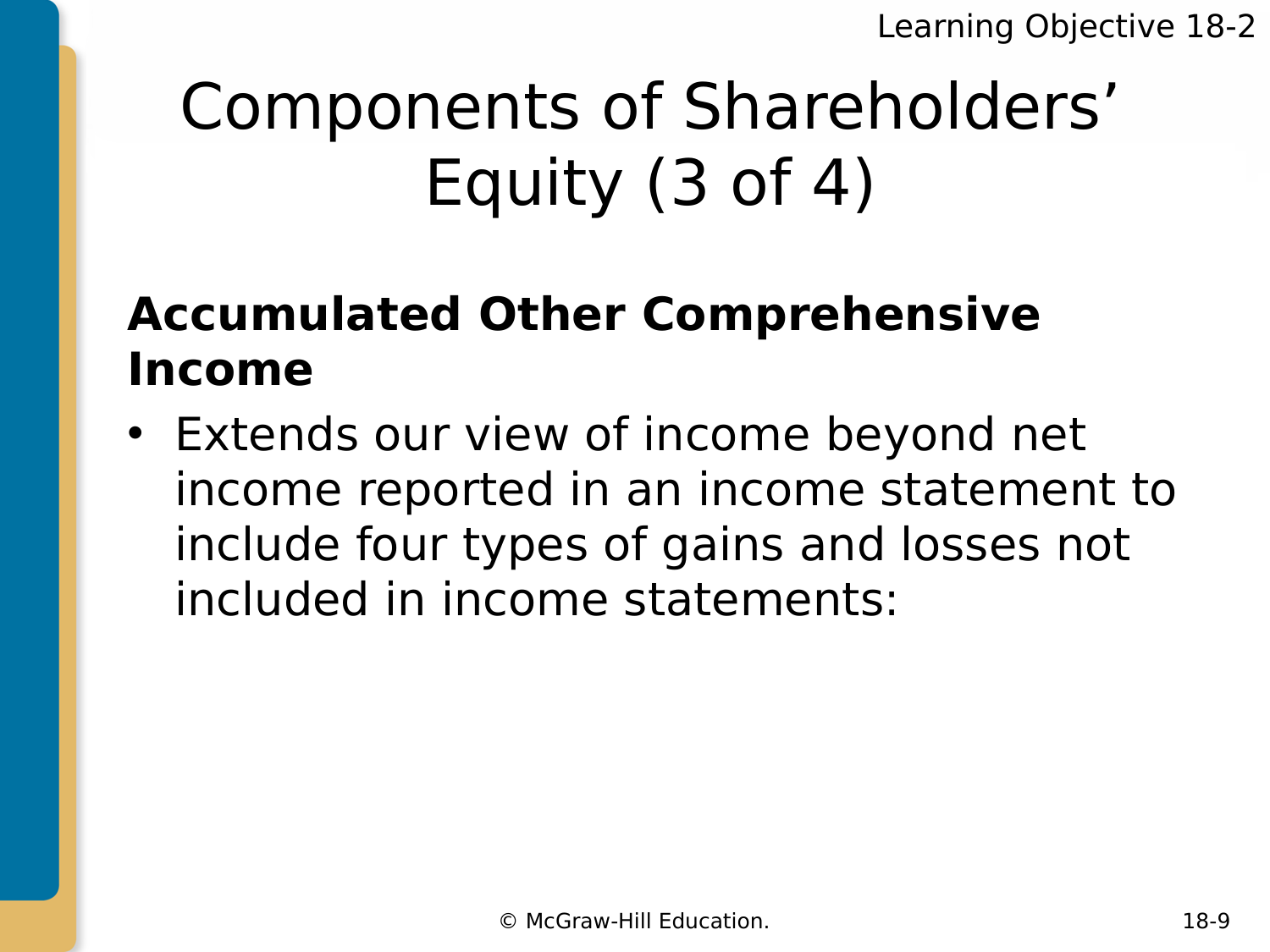

Learning Objective 18-2
# Components of Shareholders’ Equity (3 of 4)
Accumulated Other Comprehensive Income
Extends our view of income beyond net income reported in an income statement to include four types of gains and losses not included in income statements: